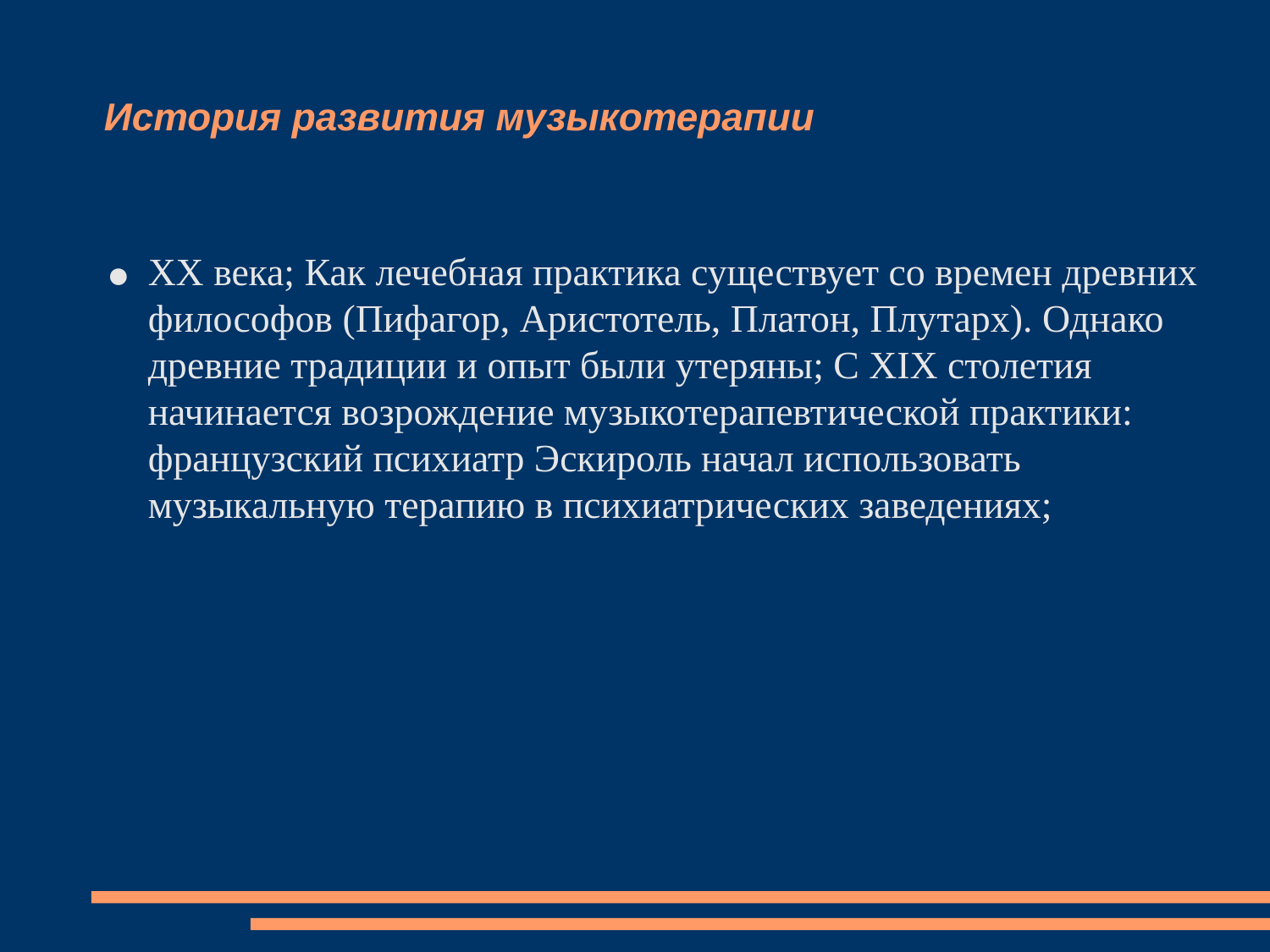

История развития музыкотерапии
XX века; Как лечебная практика существует со времен древних философов (Пифагор, Аристотель, Платон, Плутарх). Однако древние традиции и опыт были утеряны; С ХIХ столетия начинается возрождение музыкотерапевтической практики: французский психиатр Эскироль начал использовать музыкальную терапию в психиатрических заведениях;